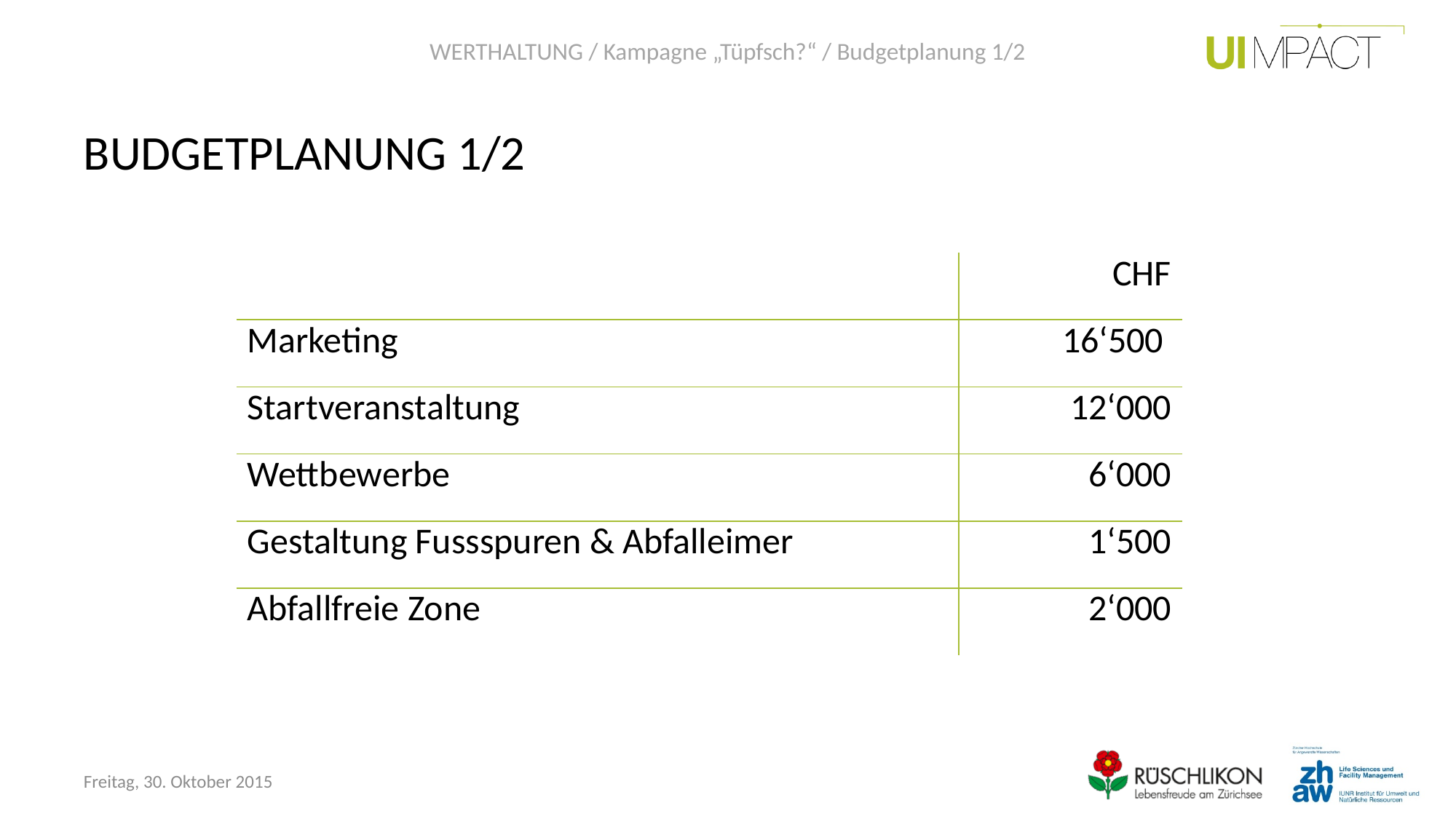

WERTHALTUNG / Kampagne „Tüpfsch?“ / Budgetplanung 1/2
# BUDGETPLANUNG 1/2
|  | CHF |
| --- | --- |
| Marketing | 16‘500 |
| Startveranstaltung | 12‘000 |
| Wettbewerbe | 6‘000 |
| Gestaltung Fussspuren & Abfalleimer | 1‘500 |
| Abfallfreie Zone | 2‘000 |
Freitag, 30. Oktober 2015